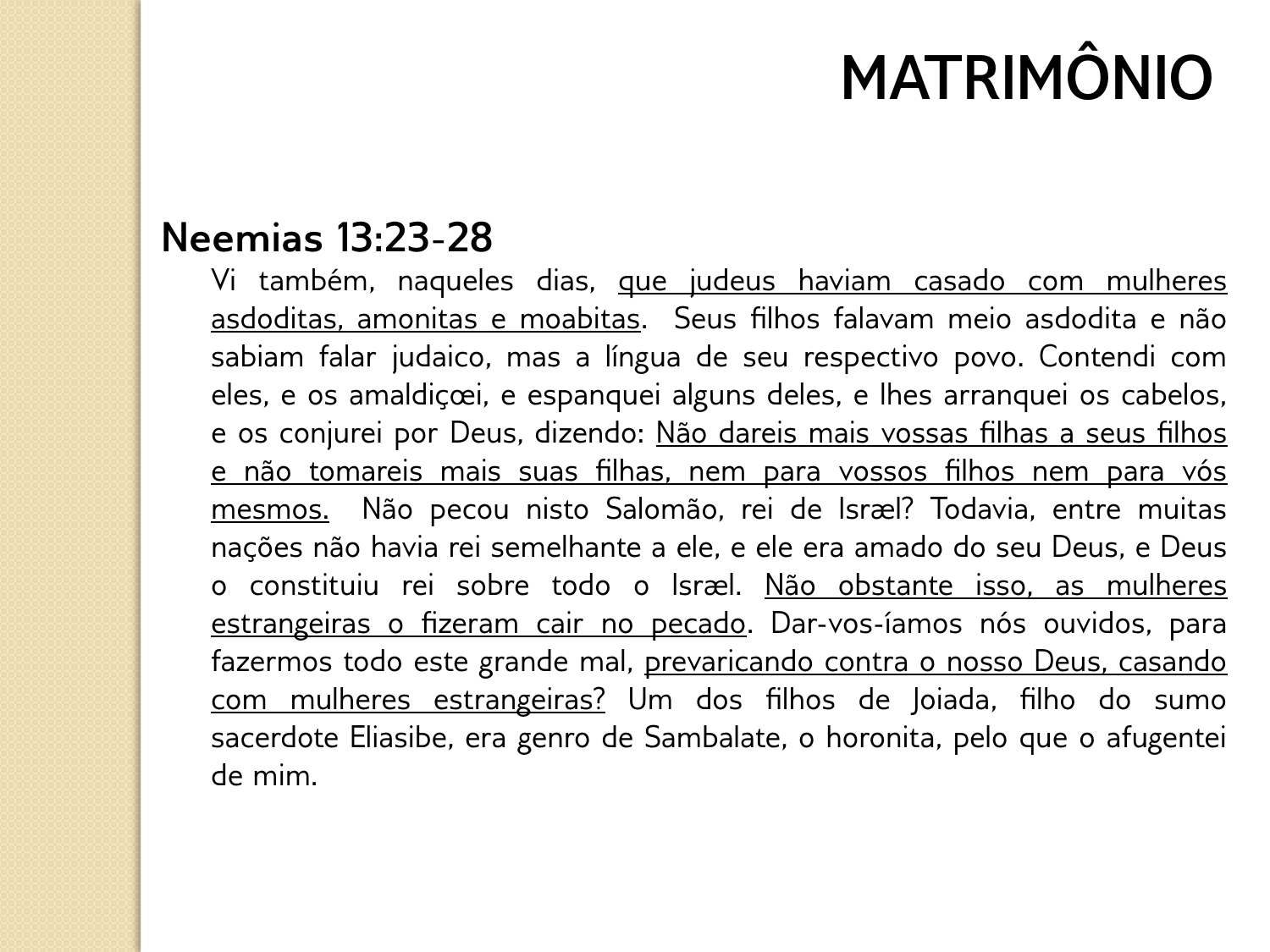

MATRIMÔNIO
Neemias 13:23-28
Vi também, naqueles dias, que judeus haviam casado com mulheres asdoditas, amonitas e moabitas.  Seus filhos falavam meio asdodita e não sabiam falar judaico, mas a língua de seu respectivo povo. Contendi com eles, e os amaldiçoei, e espanquei alguns deles, e lhes arranquei os cabelos, e os conjurei por Deus, dizendo: Não dareis mais vossas filhas a seus filhos e não tomareis mais suas filhas, nem para vossos filhos nem para vós mesmos.  Não pecou nisto Salomão, rei de Israel? Todavia, entre muitas nações não havia rei semelhante a ele, e ele era amado do seu Deus, e Deus o constituiu rei sobre todo o Israel. Não obstante isso, as mulheres estrangeiras o fizeram cair no pecado. Dar-vos-íamos nós ouvidos, para fazermos todo este grande mal, prevaricando contra o nosso Deus, casando com mulheres estrangeiras? Um dos filhos de Joiada, filho do sumo sacerdote Eliasibe, era genro de Sambalate, o horonita, pelo que o afugentei de mim.